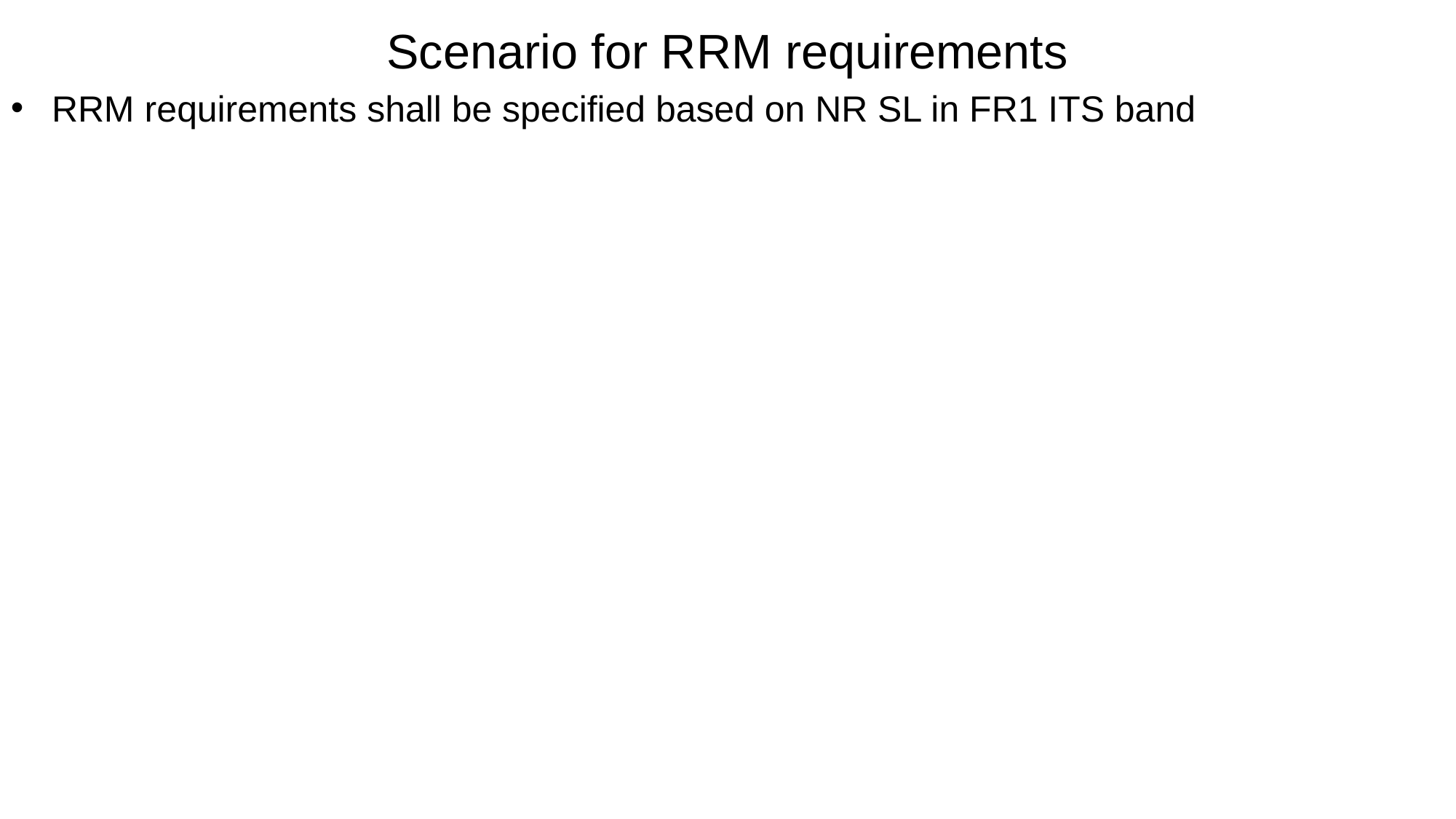

Scenario for RRM requirements
RRM requirements shall be specified based on NR SL in FR1 ITS band